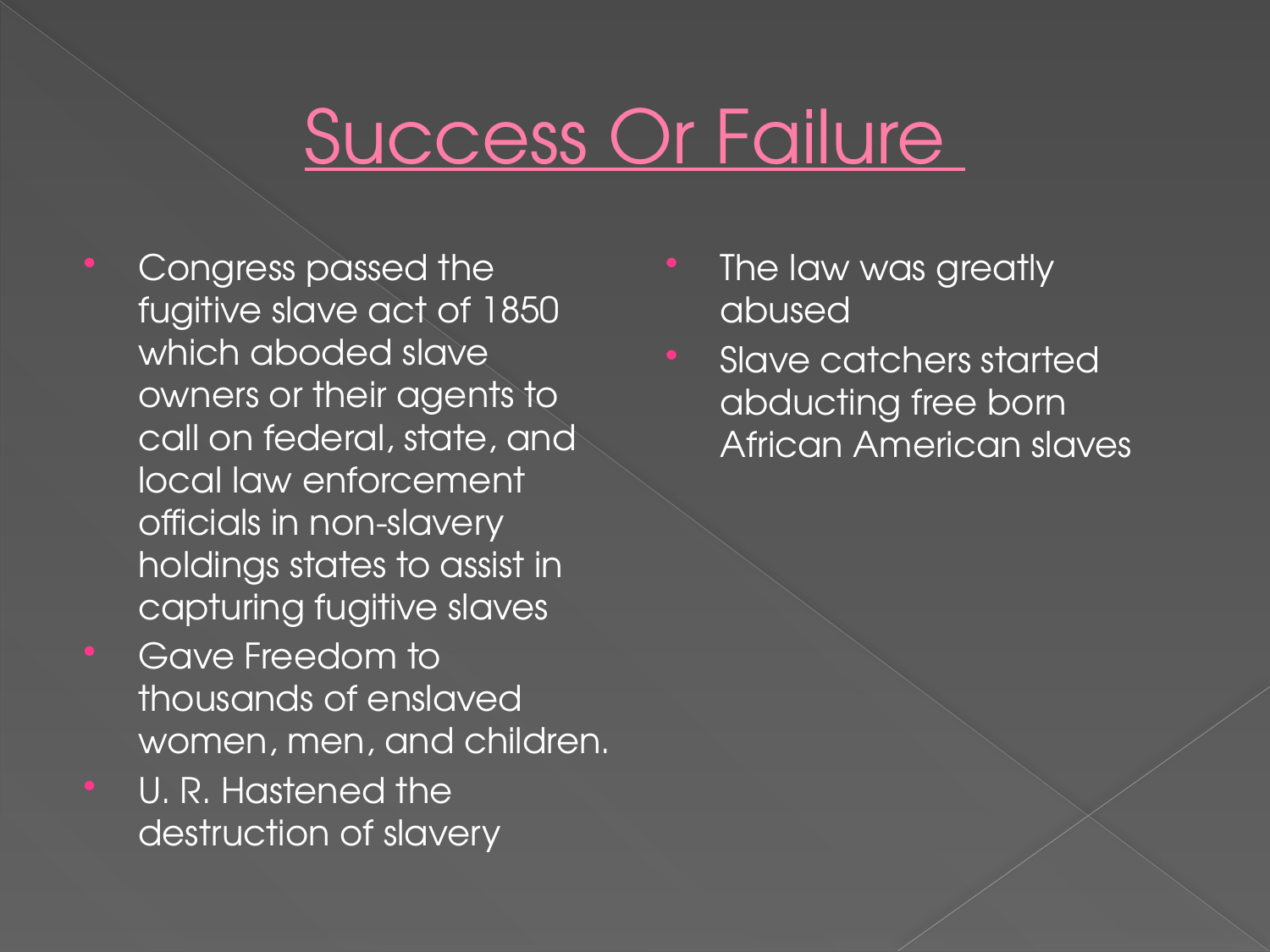

# Success Or Failure
Congress passed the fugitive slave act of 1850 which aboded slave owners or their agents to call on federal, state, and local law enforcement officials in non-slavery holdings states to assist in capturing fugitive slaves
Gave Freedom to thousands of enslaved women, men, and children.
U. R. Hastened the destruction of slavery
The law was greatly abused
Slave catchers started abducting free born African American slaves